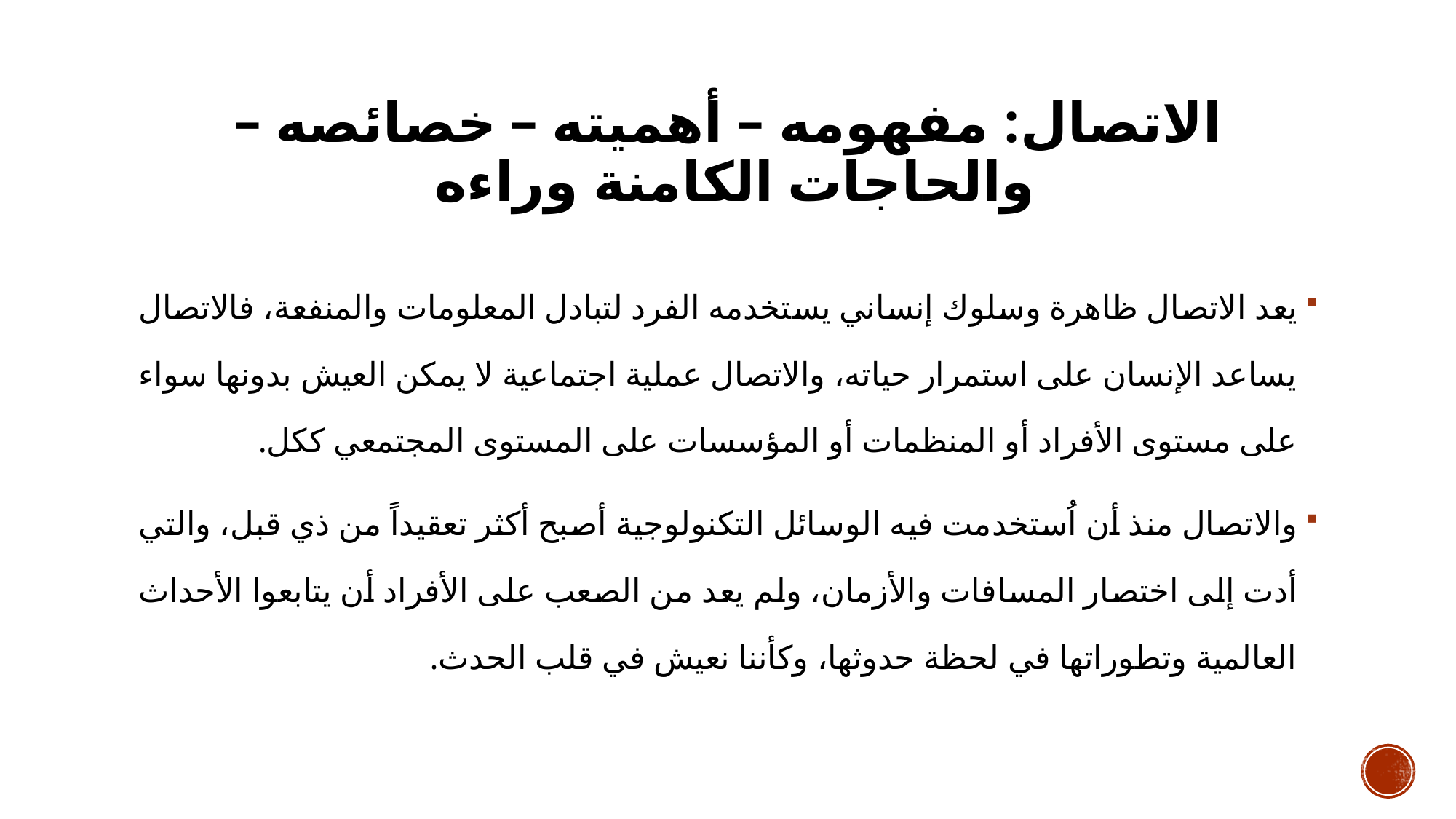

# الاتصال: مفهومه – أهميته – خصائصه – والحاجات الكامنة وراءه
يعد الاتصال ظاهرة وسلوك إنساني يستخدمه الفرد لتبادل المعلومات والمنفعة، فالاتصال يساعد الإنسان على استمرار حياته، والاتصال عملية اجتماعية لا يمكن العيش بدونها سواء على مستوى الأفراد أو المنظمات أو المؤسسات على المستوى المجتمعي ككل.
والاتصال منذ أن اُستخدمت فيه الوسائل التكنولوجية أصبح أكثر تعقيداً من ذي قبل، والتي أدت إلى اختصار المسافات والأزمان، ولم يعد من الصعب على الأفراد أن يتابعوا الأحداث العالمية وتطوراتها في لحظة حدوثها، وكأننا نعيش في قلب الحدث.